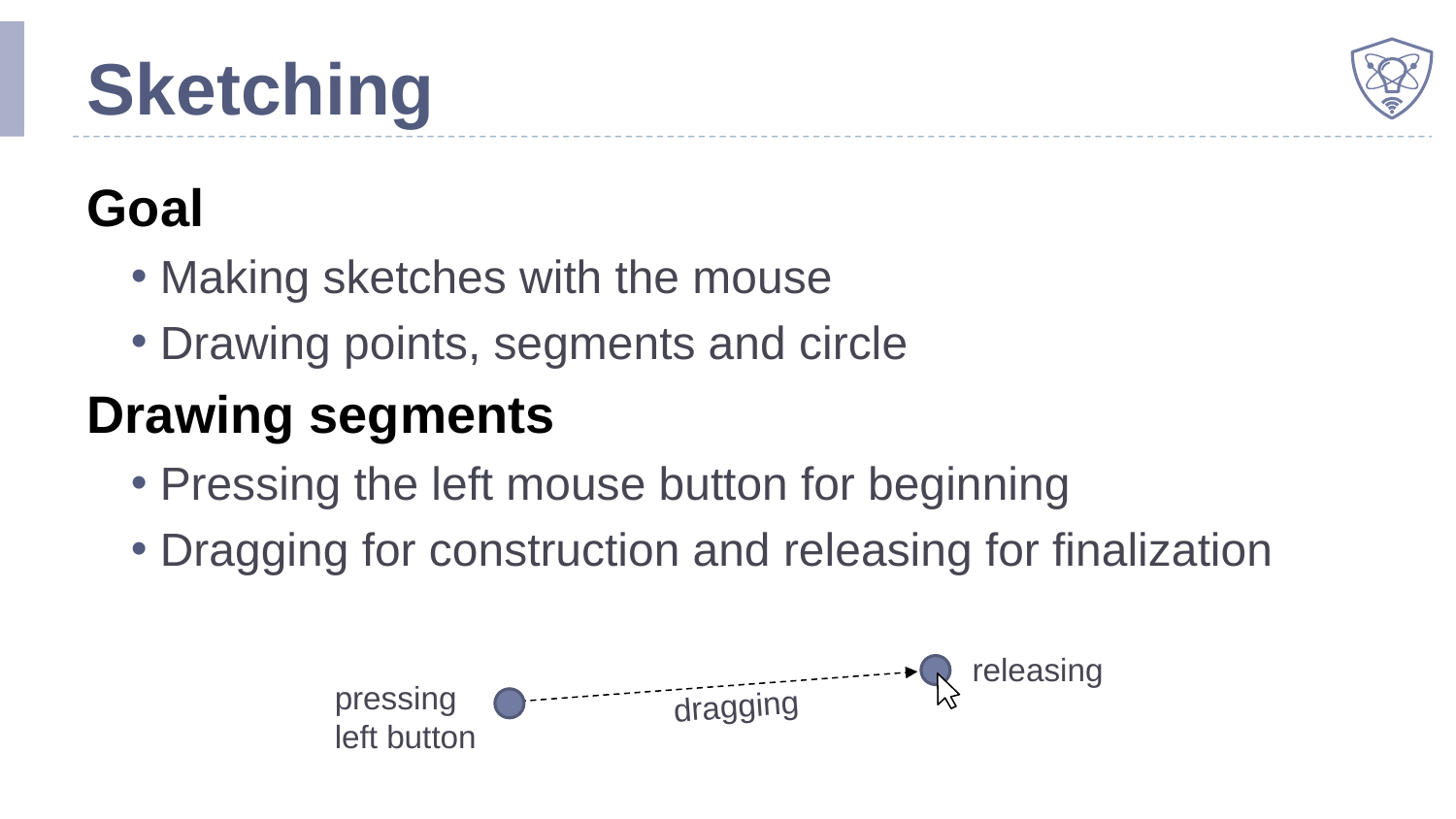

# Sketching
Goal
Making sketches with the mouse
Drawing points, segments and circle
Drawing segments
Pressing the left mouse button for beginning
Dragging for construction and releasing for finalization

releasing

pressing
left button

dragging